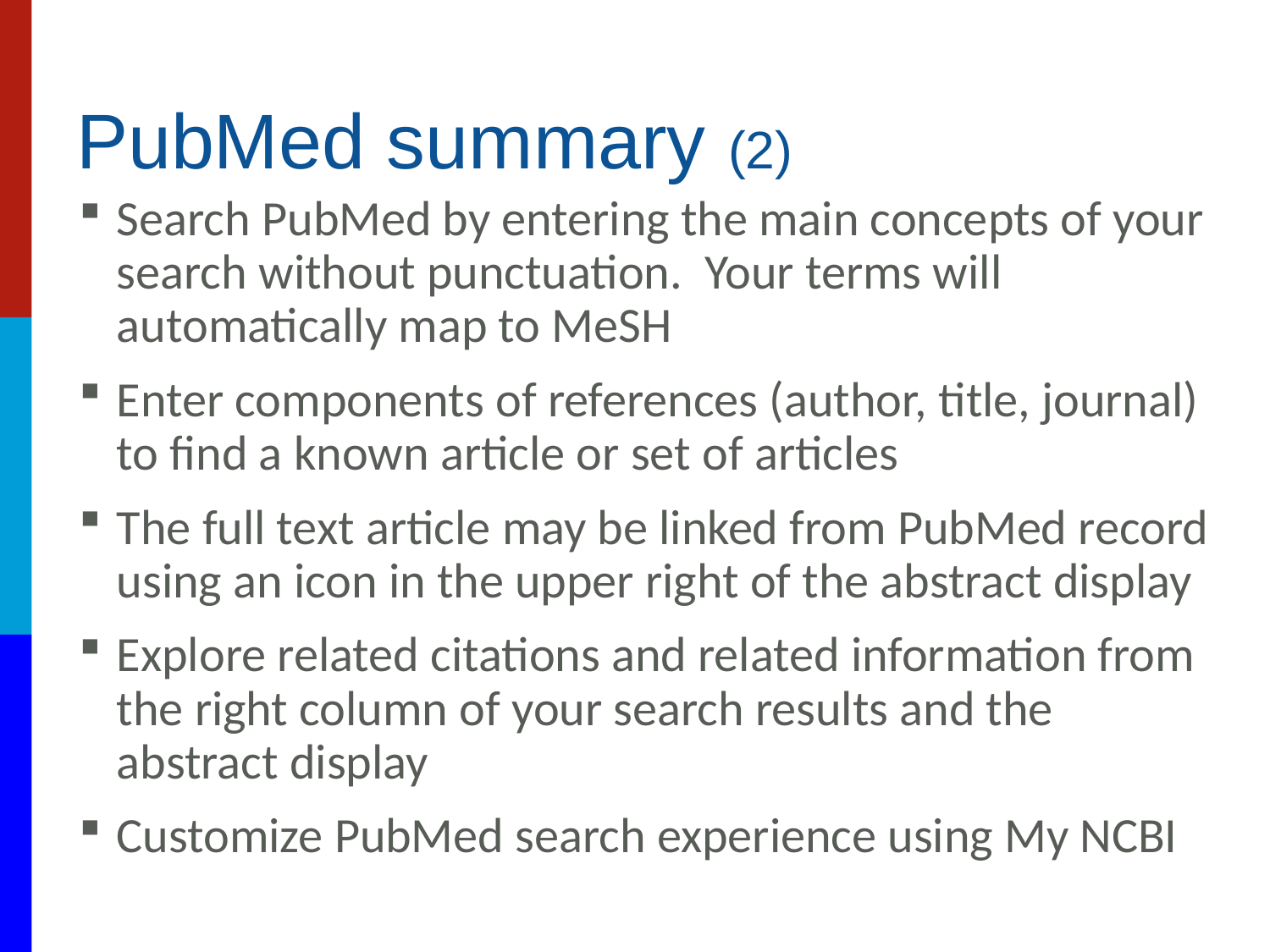

# PubMed summary (2)
Search PubMed by entering the main concepts of your search without punctuation.  Your terms will automatically map to MeSH
Enter components of references (author, title, journal) to find a known article or set of articles
The full text article may be linked from PubMed record using an icon in the upper right of the abstract display
Explore related citations and related information from the right column of your search results and the abstract display
Customize PubMed search experience using My NCBI